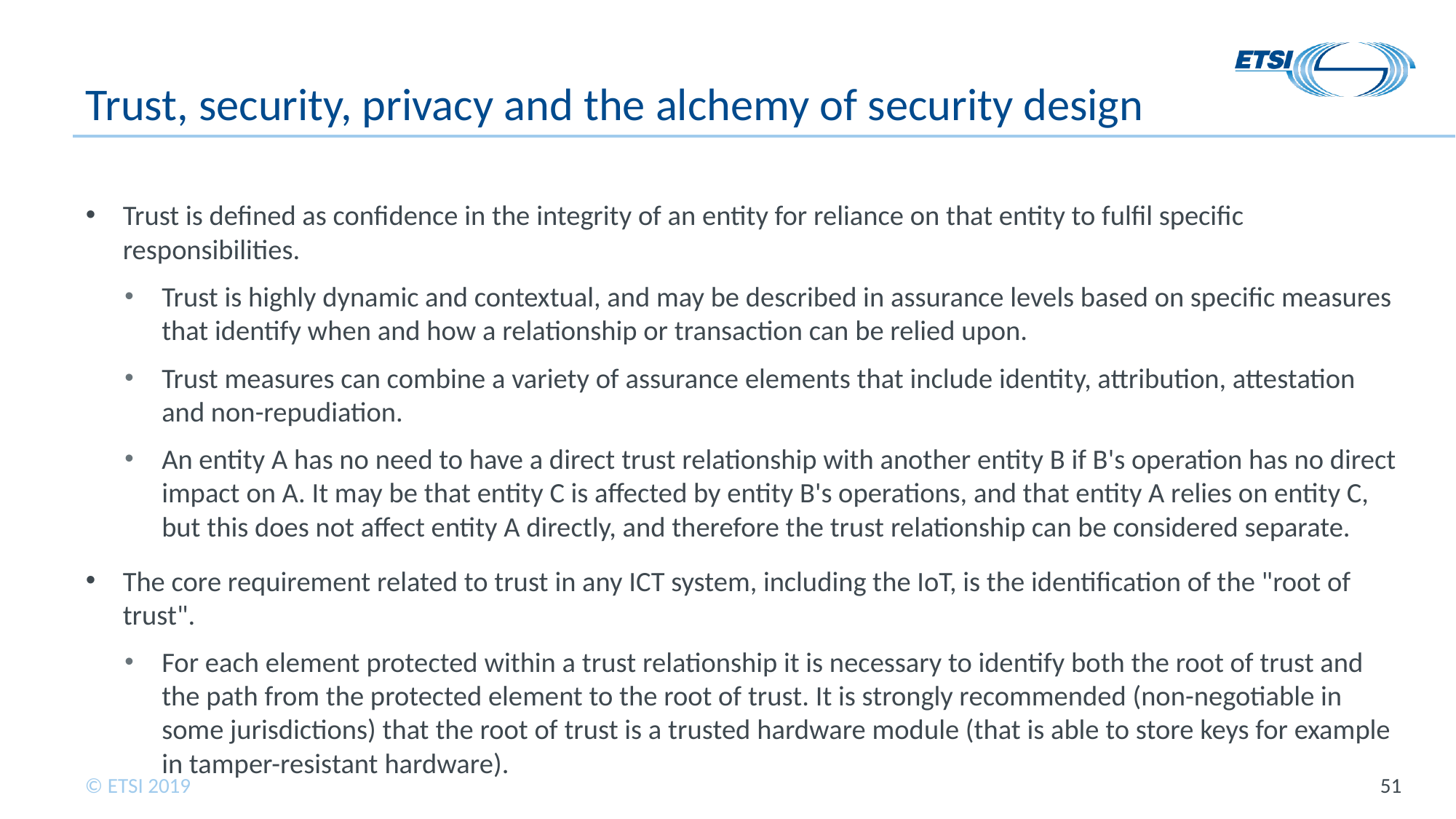

# Trust, security, privacy and the alchemy of security design
Trust is defined as confidence in the integrity of an entity for reliance on that entity to fulfil specific responsibilities.
Trust is highly dynamic and contextual, and may be described in assurance levels based on specific measures that identify when and how a relationship or transaction can be relied upon.
Trust measures can combine a variety of assurance elements that include identity, attribution, attestation and non-repudiation.
An entity A has no need to have a direct trust relationship with another entity B if B's operation has no direct impact on A. It may be that entity C is affected by entity B's operations, and that entity A relies on entity C, but this does not affect entity A directly, and therefore the trust relationship can be considered separate.
The core requirement related to trust in any ICT system, including the IoT, is the identification of the "root of trust".
For each element protected within a trust relationship it is necessary to identify both the root of trust and the path from the protected element to the root of trust. It is strongly recommended (non-negotiable in some jurisdictions) that the root of trust is a trusted hardware module (that is able to store keys for example in tamper-resistant hardware).